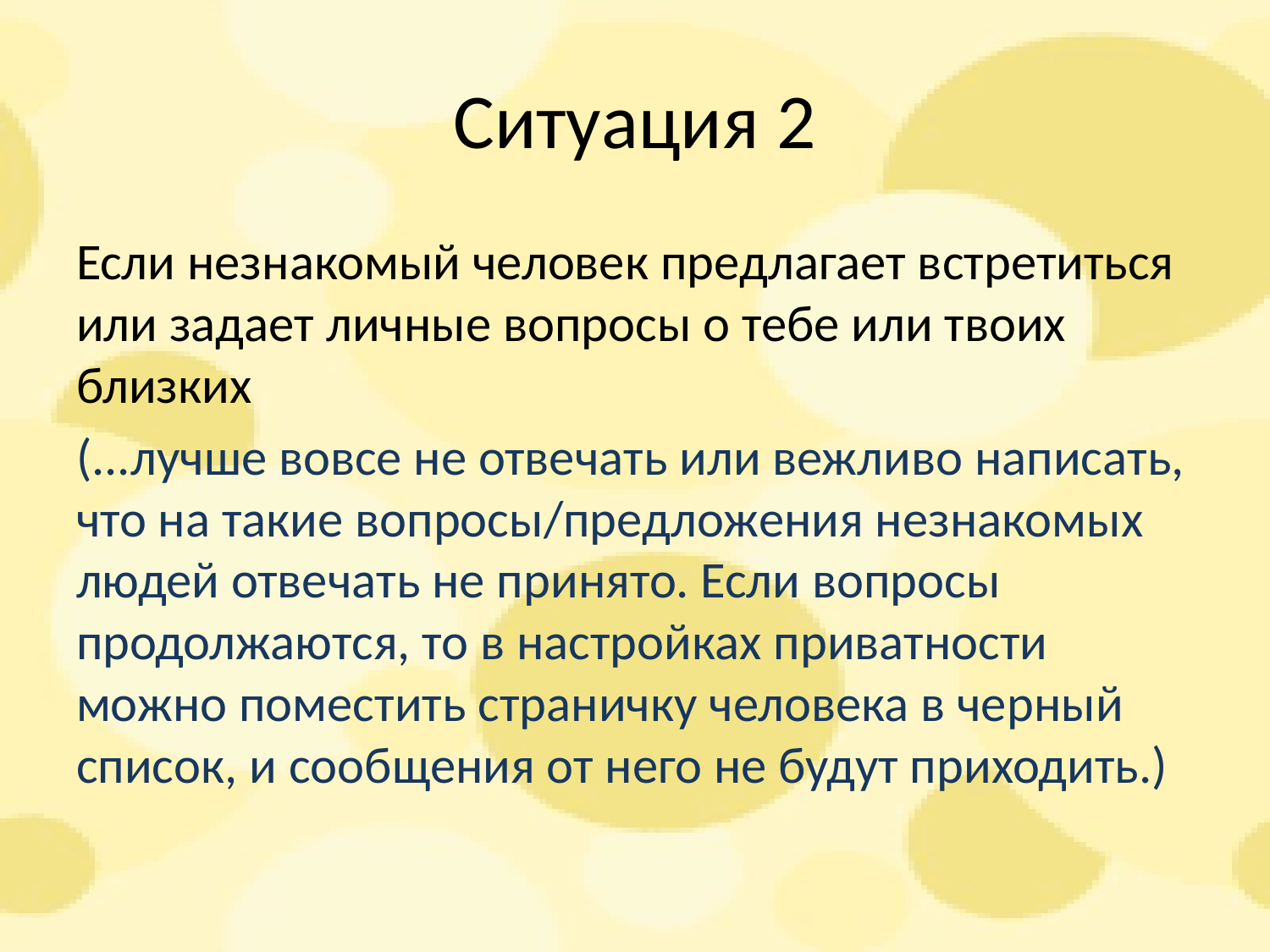

# Ситуация 2
Если незнакомый человек предлагает встретиться или задает личные вопросы о тебе или твоих близких
(...лучше вовсе не отвечать или вежливо написать, что на такие вопросы/предложения незнакомых людей отвечать не принято. Если вопросы продолжаются, то в настройках приватности можно поместить страничку человека в черный список, и сообщения от него не будут приходить.)